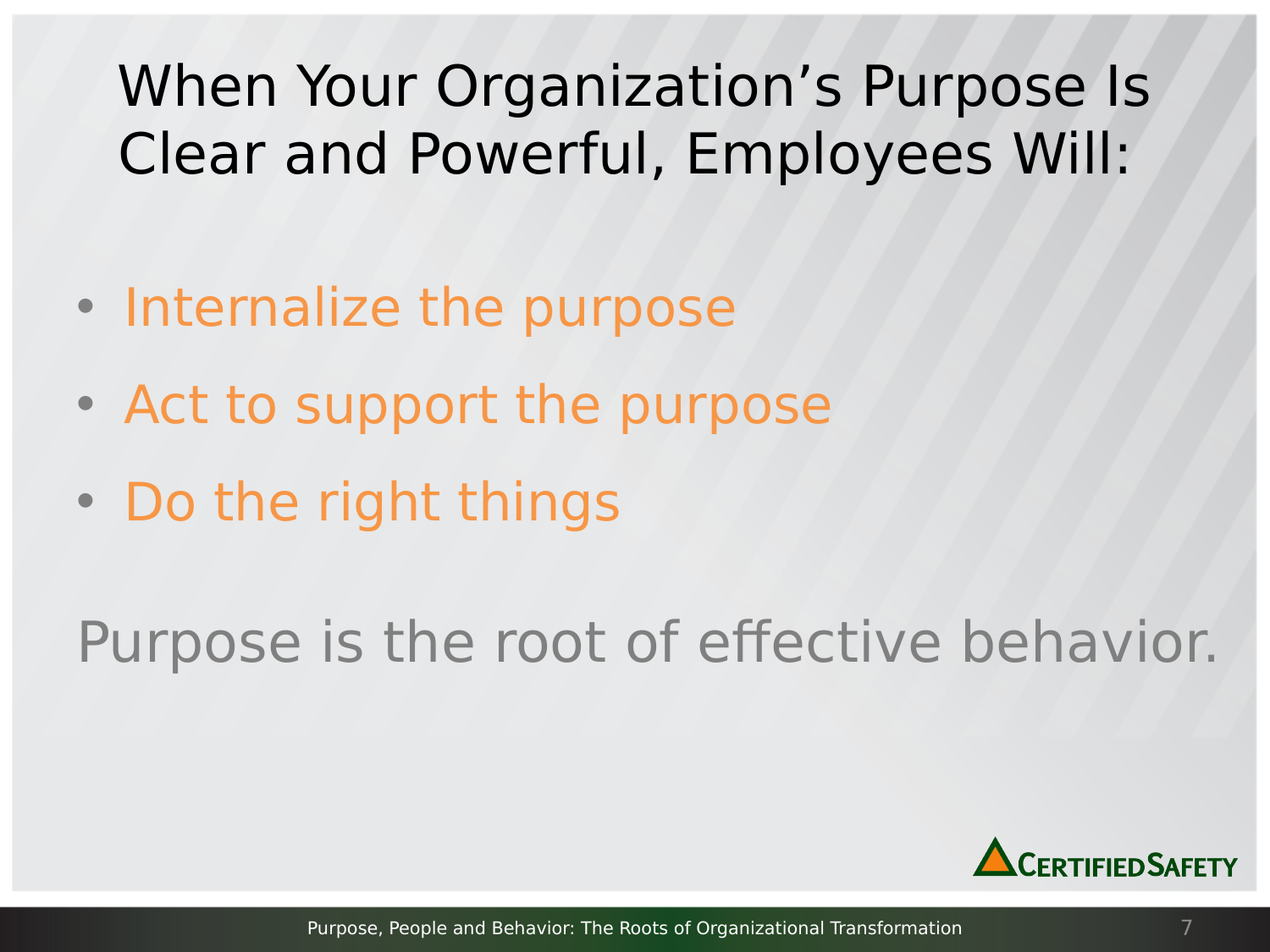

# When Your Organization’s Purpose Is Clear and Powerful, Employees Will:
Internalize the purpose
Act to support the purpose
Do the right things
Purpose is the root of effective behavior.
7
Purpose, People and Behavior: The Roots of Organizational Transformation